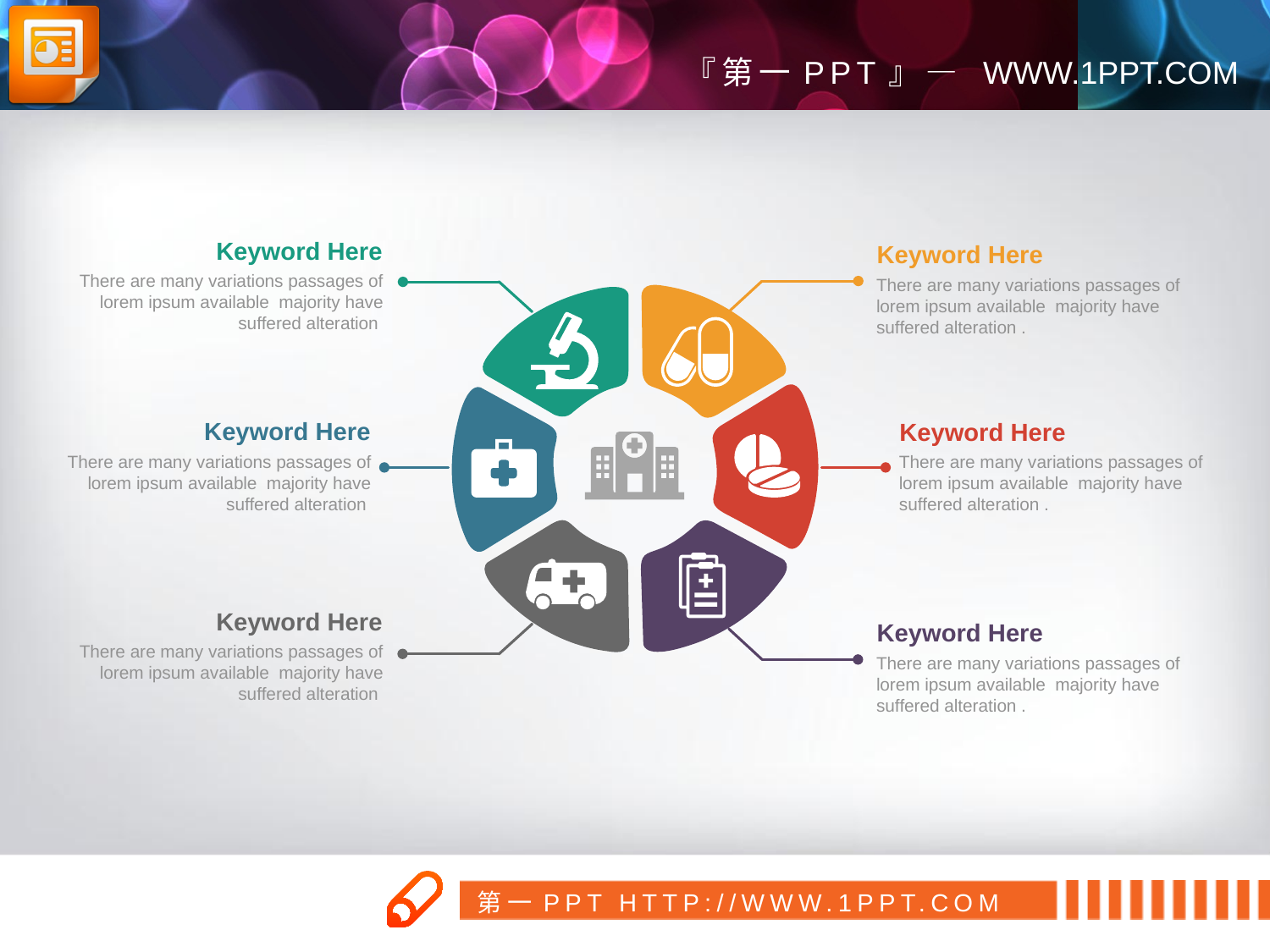

Keyword Here
There are many variations passages of lorem ipsum available  majority have suffered alteration
Keyword Here
There are many variations passages of lorem ipsum available  majority have suffered alteration .

Keyword Here
There are many variations passages of lorem ipsum available  majority have suffered alteration
Keyword Here
There are many variations passages of lorem ipsum available  majority have suffered alteration .

Keyword Here
There are many variations passages of lorem ipsum available  majority have suffered alteration
Keyword Here
There are many variations passages of lorem ipsum available  majority have suffered alteration .